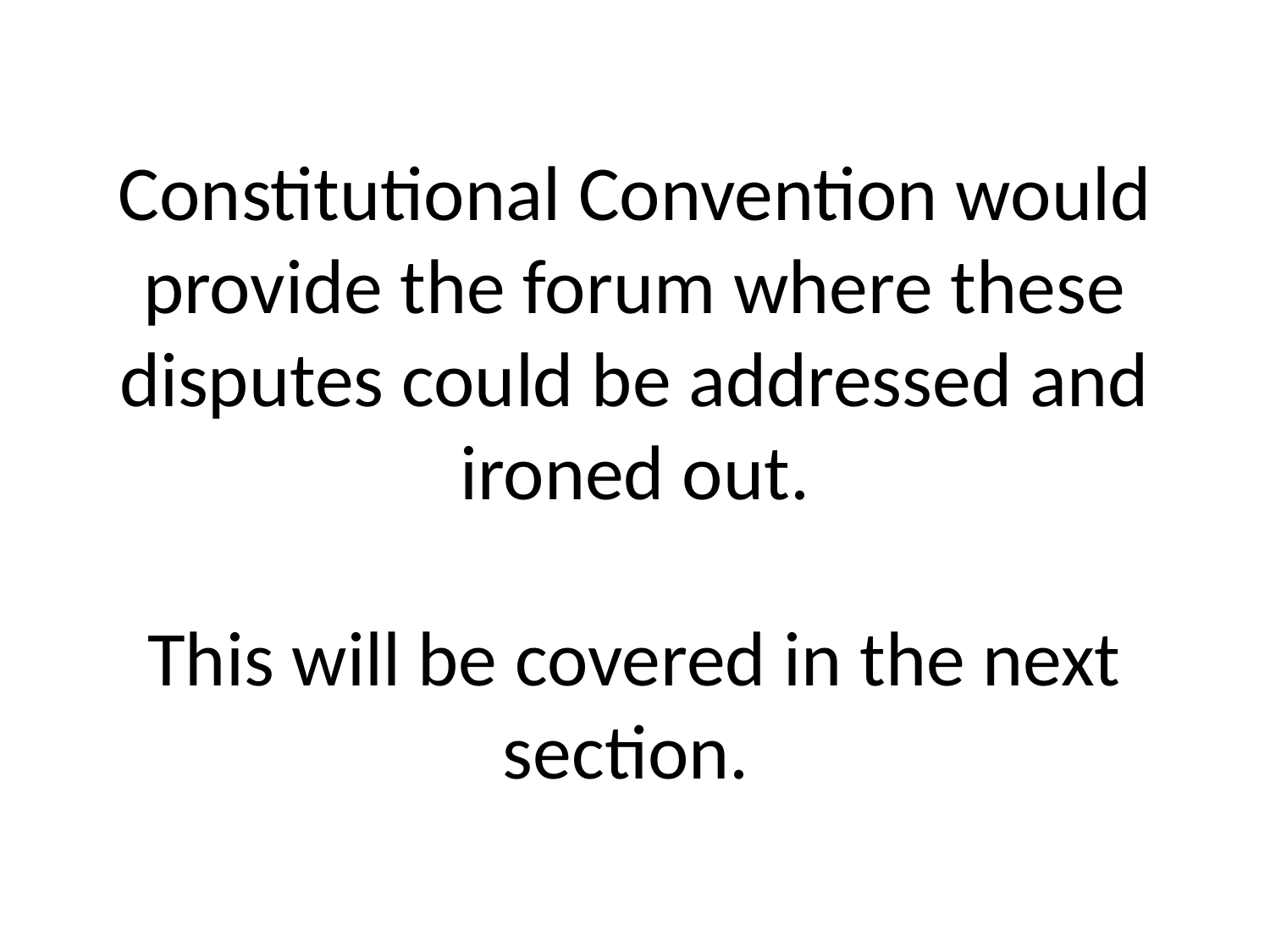

# Constitutional Convention would provide the forum where these disputes could be addressed and ironed out. This will be covered in the next section.